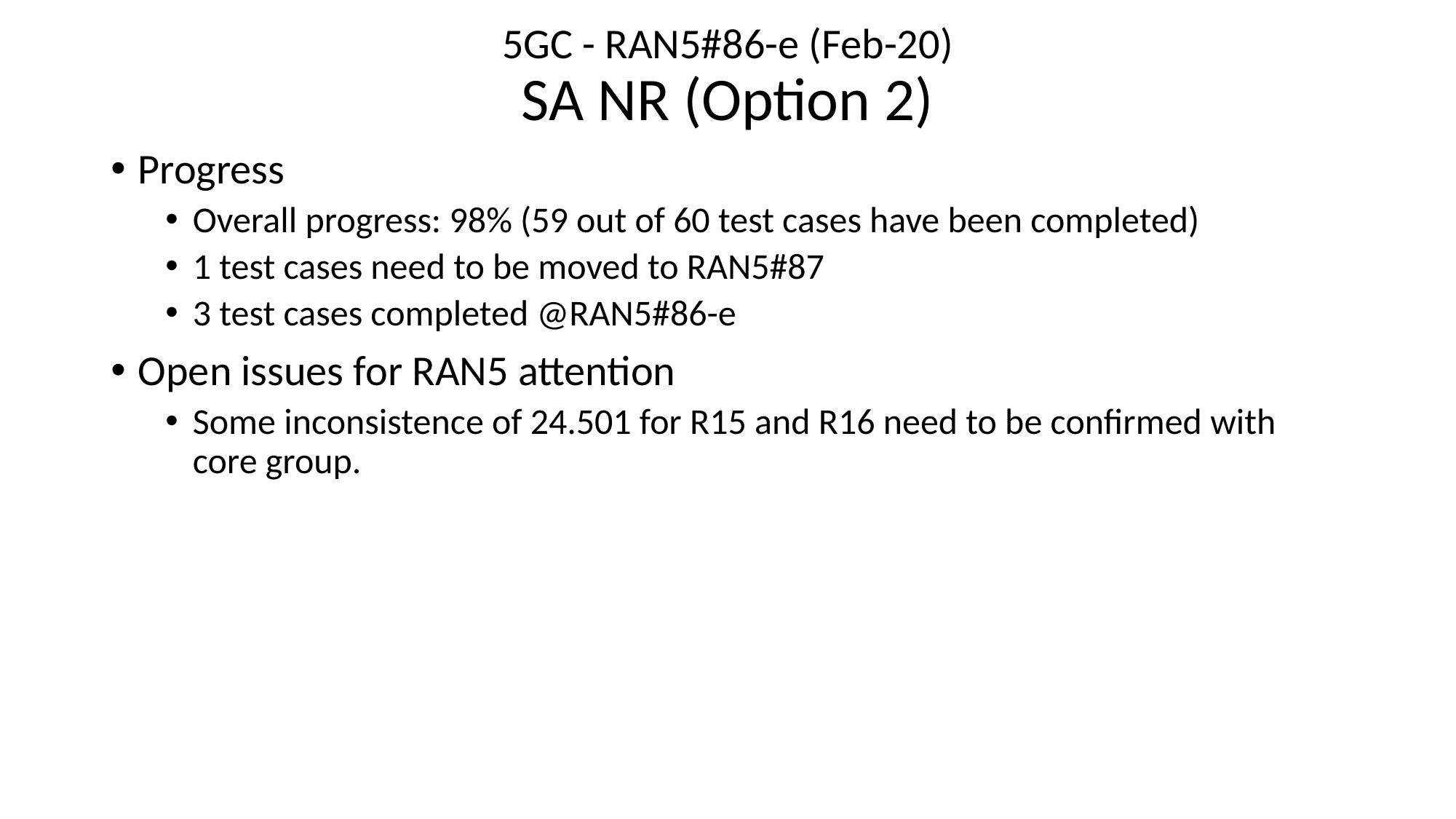

# 5GC - RAN5#86-e (Feb-20) SA NR (Option 2)
Progress
Overall progress: 98% (59 out of 60 test cases have been completed)
1 test cases need to be moved to RAN5#87
3 test cases completed @RAN5#86-e
Open issues for RAN5 attention
Some inconsistence of 24.501 for R15 and R16 need to be confirmed with core group.